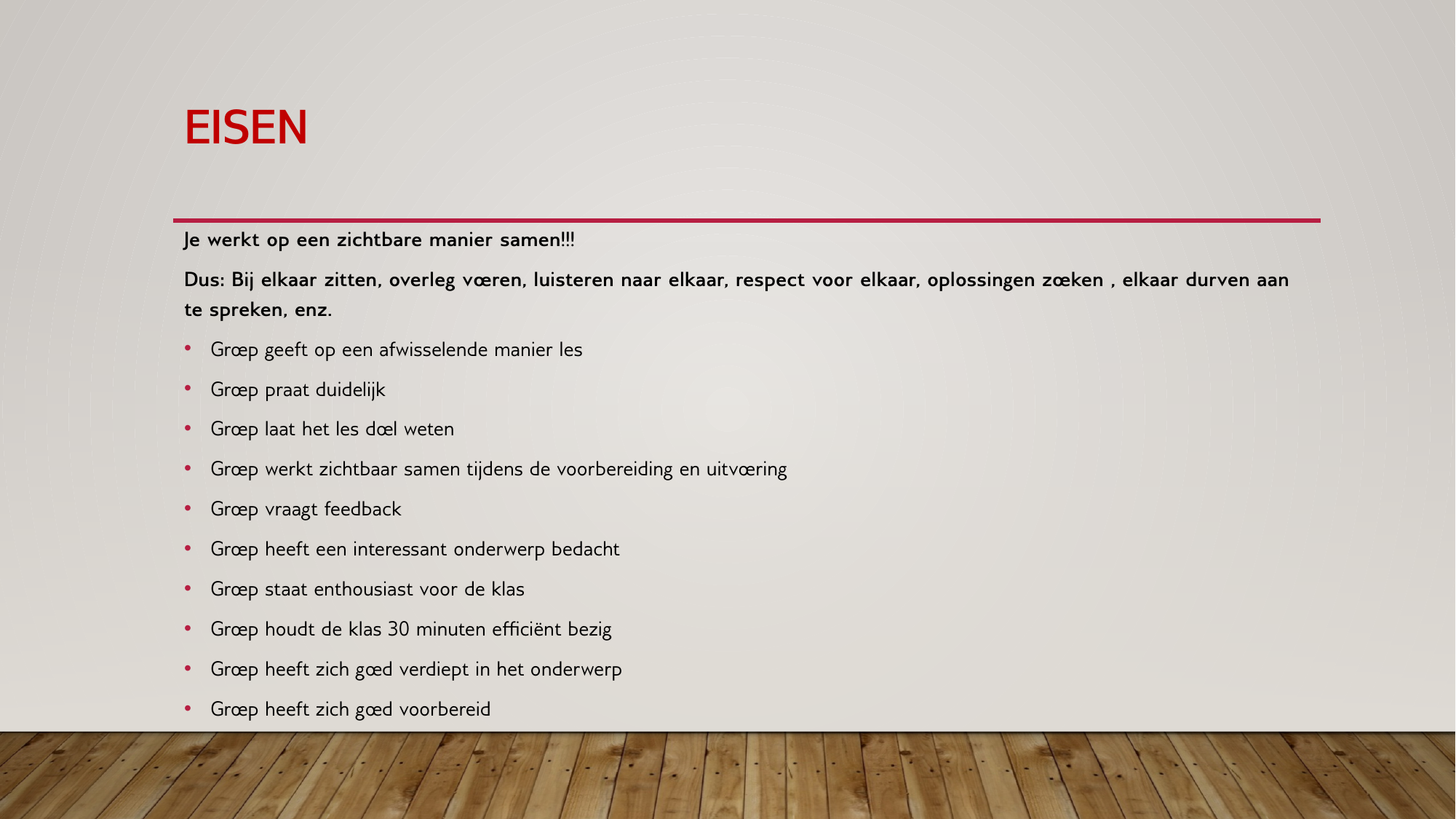

# Eisen
Je werkt op een zichtbare manier samen!!!
Dus: Bij elkaar zitten, overleg voeren, luisteren naar elkaar, respect voor elkaar, oplossingen zoeken , elkaar durven aan te spreken, enz.
Groep geeft op een afwisselende manier les
Groep praat duidelijk
Groep laat het les doel weten
Groep werkt zichtbaar samen tijdens de voorbereiding en uitvoering
Groep vraagt feedback
Groep heeft een interessant onderwerp bedacht
Groep staat enthousiast voor de klas
Groep houdt de klas 30 minuten efficiënt bezig
Groep heeft zich goed verdiept in het onderwerp
Groep heeft zich goed voorbereid